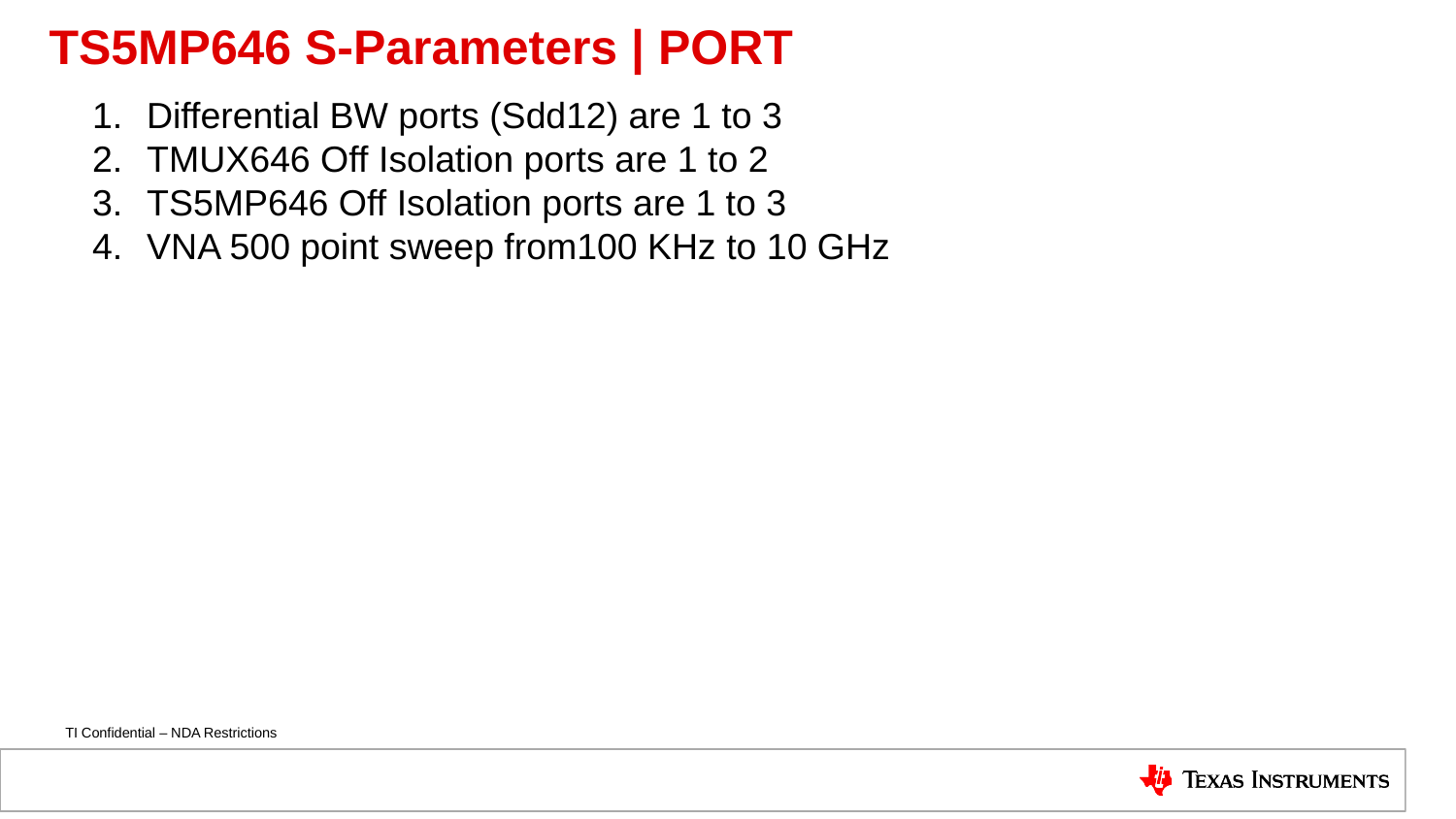

# TS5MP646 S-Parameters | PORT
Differential BW ports (Sdd12) are 1 to 3
TMUX646 Off Isolation ports are 1 to 2
TS5MP646 Off Isolation ports are 1 to 3
VNA 500 point sweep from100 KHz to 10 GHz